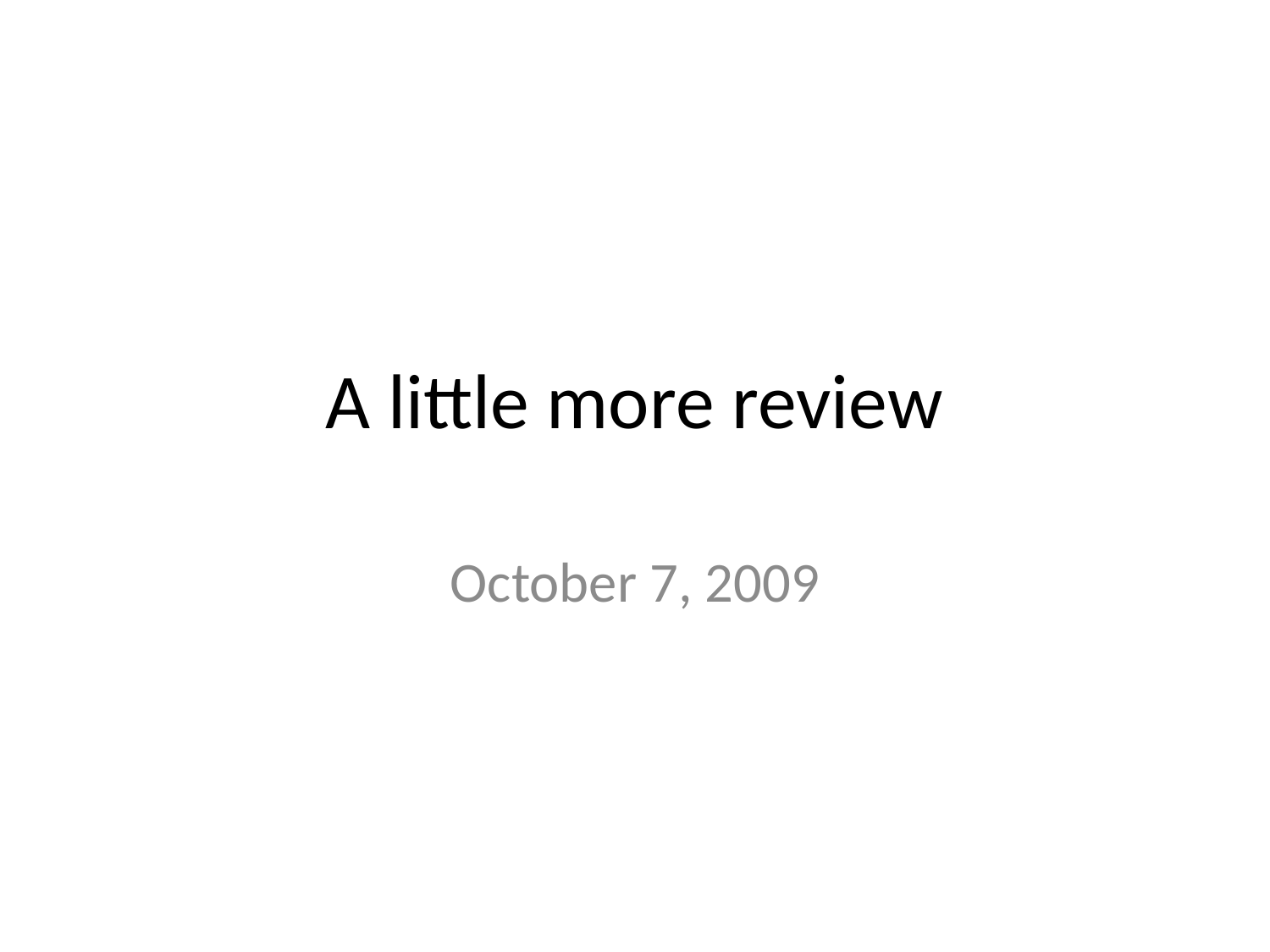

# A little more review
October 7, 2009